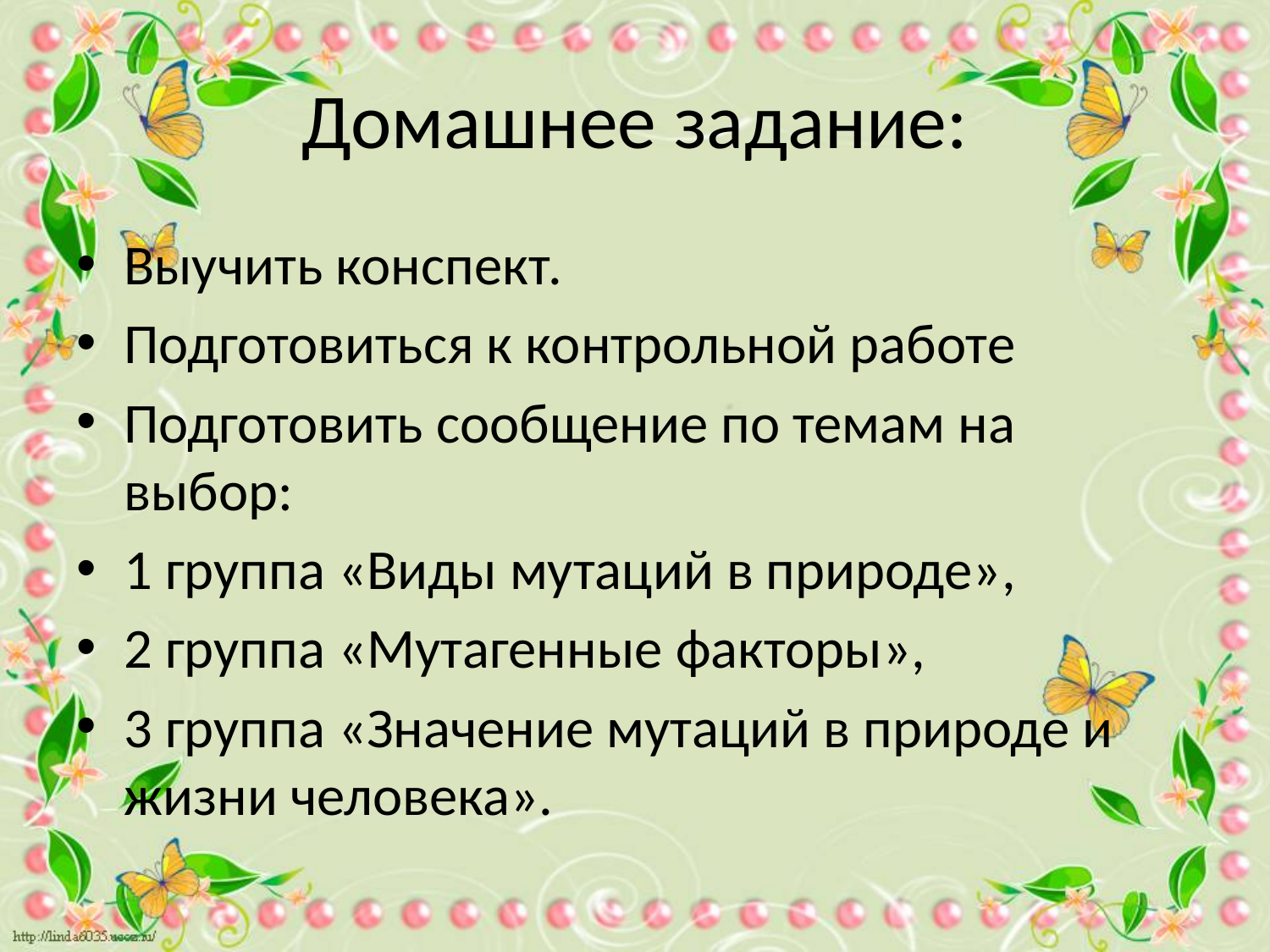

# Домашнее задание:
Выучить конспект.
Подготовиться к контрольной работе
Подготовить сообщение по темам на выбор:
1 группа «Виды мутаций в природе»,
2 группа «Мутагенные факторы»,
3 группа «Значение мутаций в природе и жизни человека».